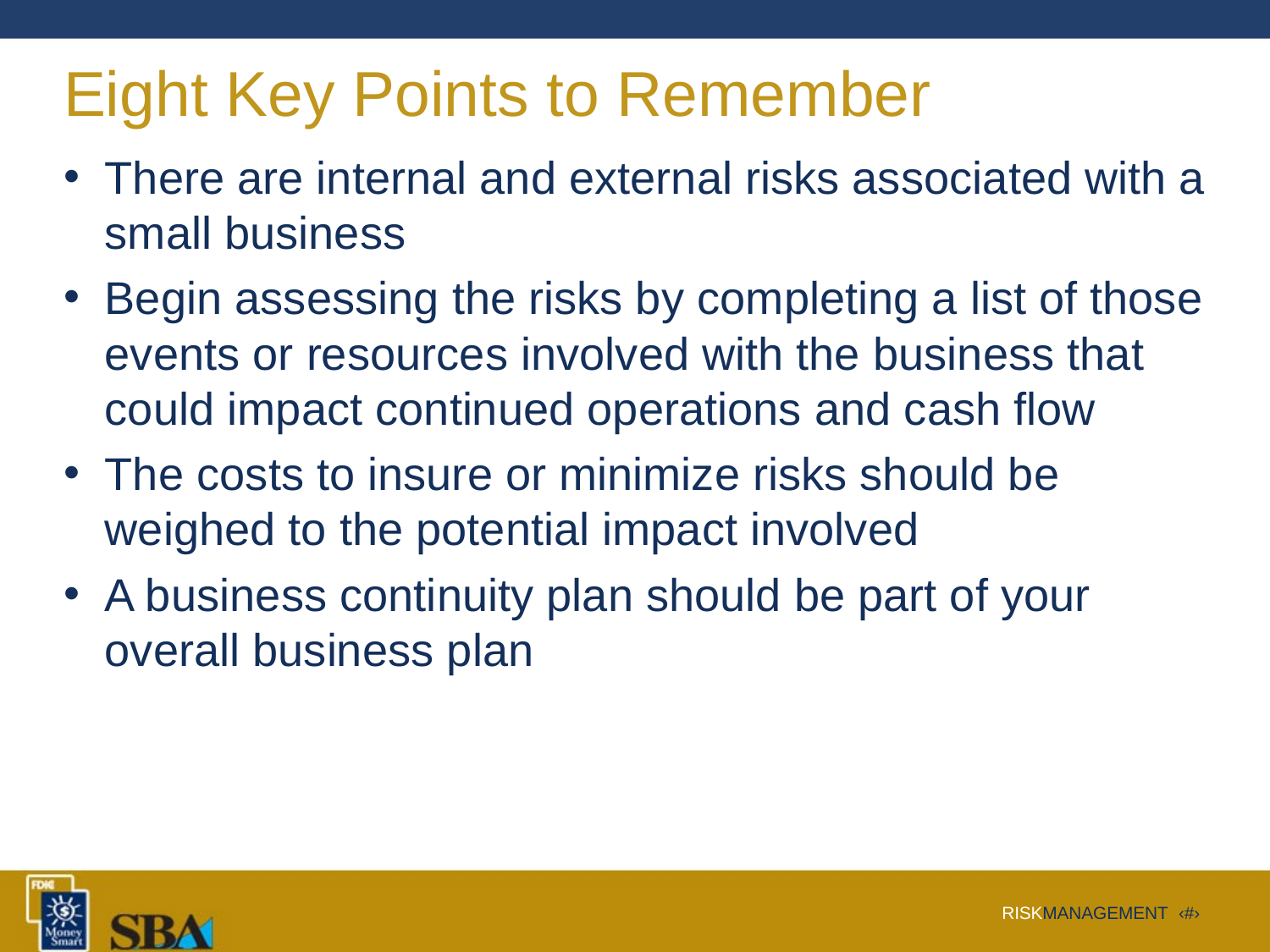

# Eight Key Points to Remember
There are internal and external risks associated with a small business
Begin assessing the risks by completing a list of those events or resources involved with the business that could impact continued operations and cash flow
The costs to insure or minimize risks should be weighed to the potential impact involved
A business continuity plan should be part of your overall business plan